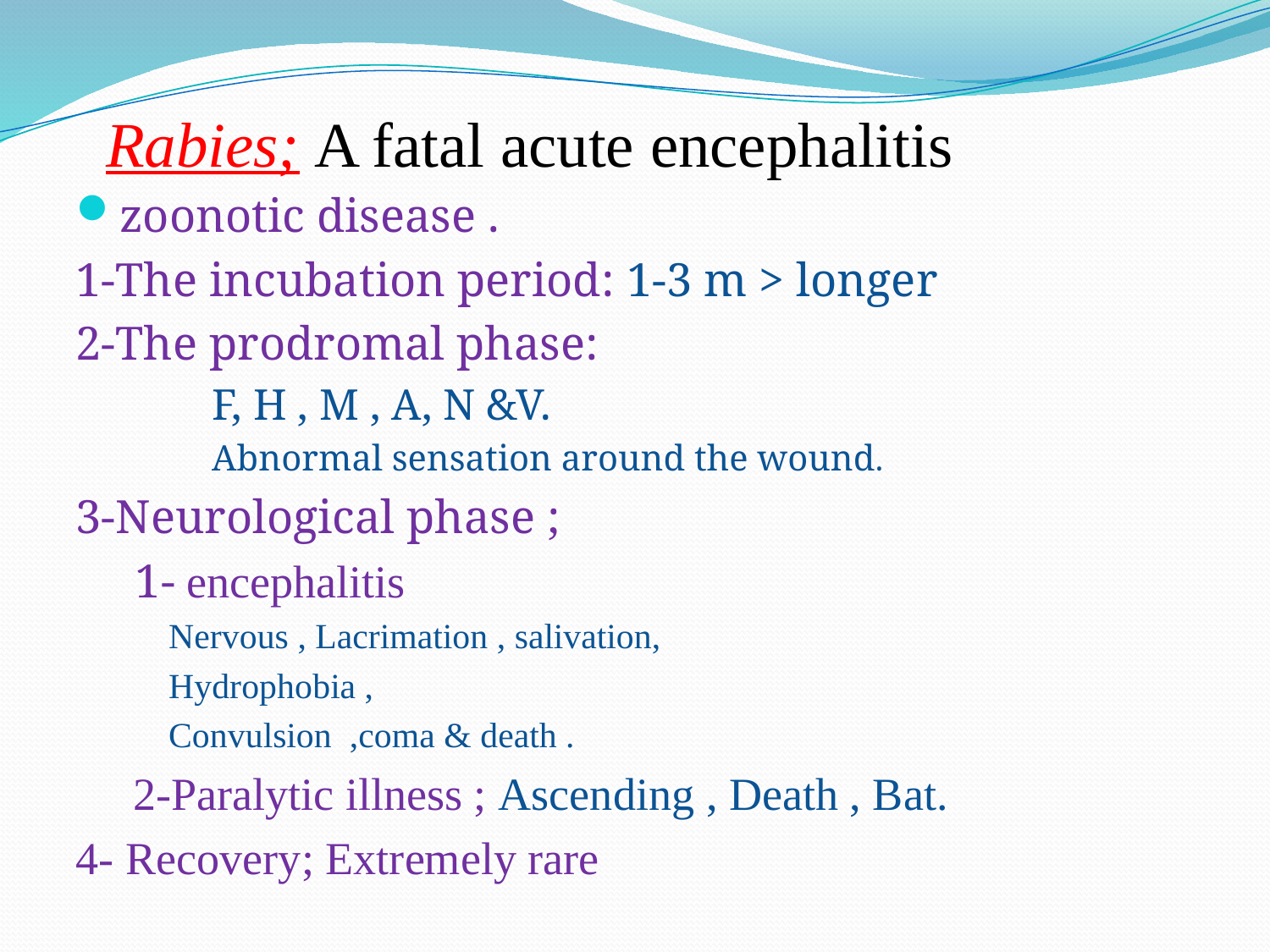

# Rabies; A fatal acute encephalitis
zoonotic disease .
1-The incubation period: 1-3 m > longer
2-The prodromal phase:
F, H , M , A, N &V.
Abnormal sensation around the wound.
3-Neurological phase ;
     1- encephalitis
Nervous , Lacrimation , salivation,
Hydrophobia ,
Convulsion  ,coma & death .
     2-Paralytic illness ; Ascending , Death , Bat.
4- Recovery; Extremely rare